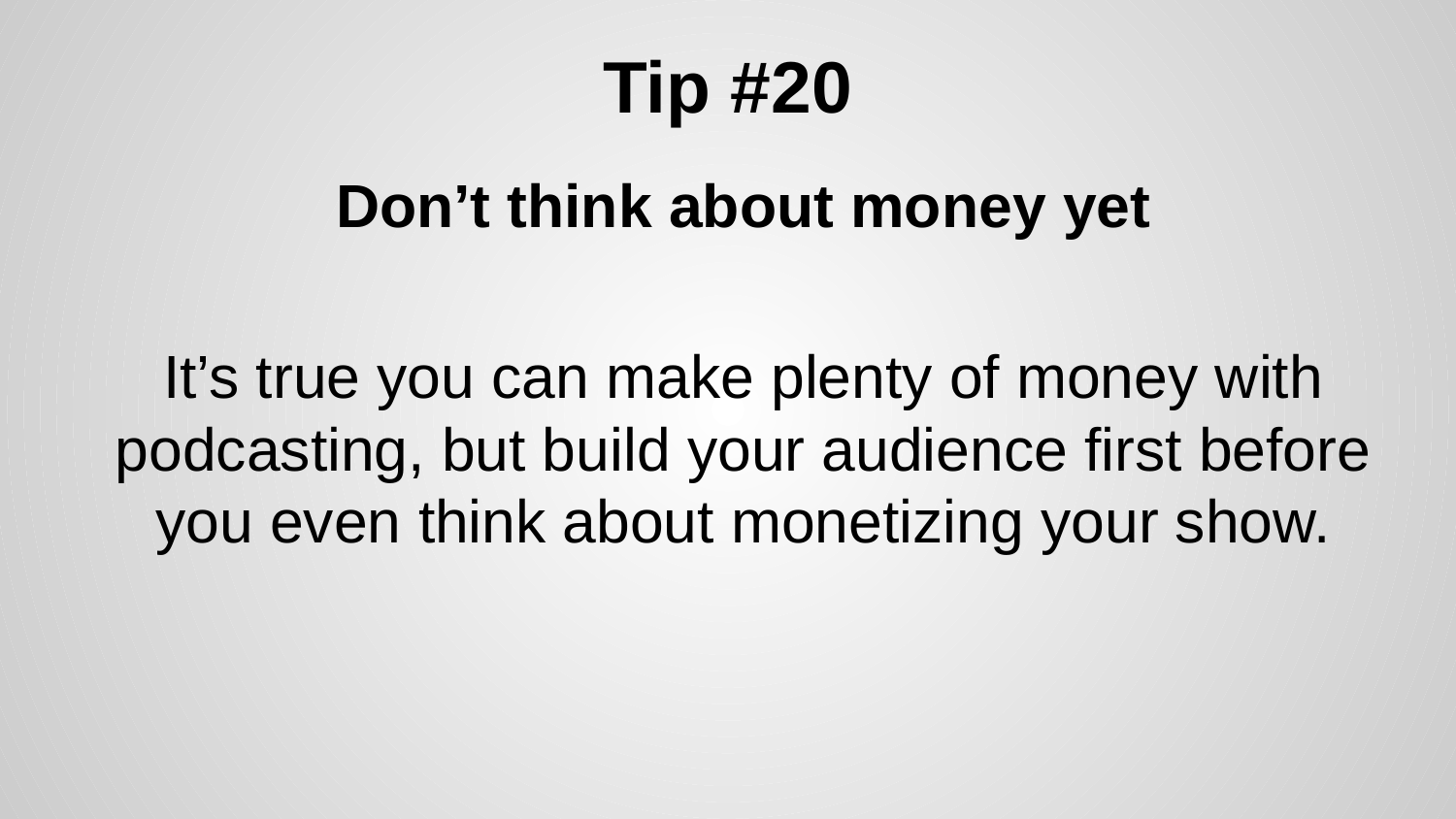

# Tip #20

Don’t think about money yet

It’s true you can make plenty of money with podcasting, but build your audience first before you even think about monetizing your show.